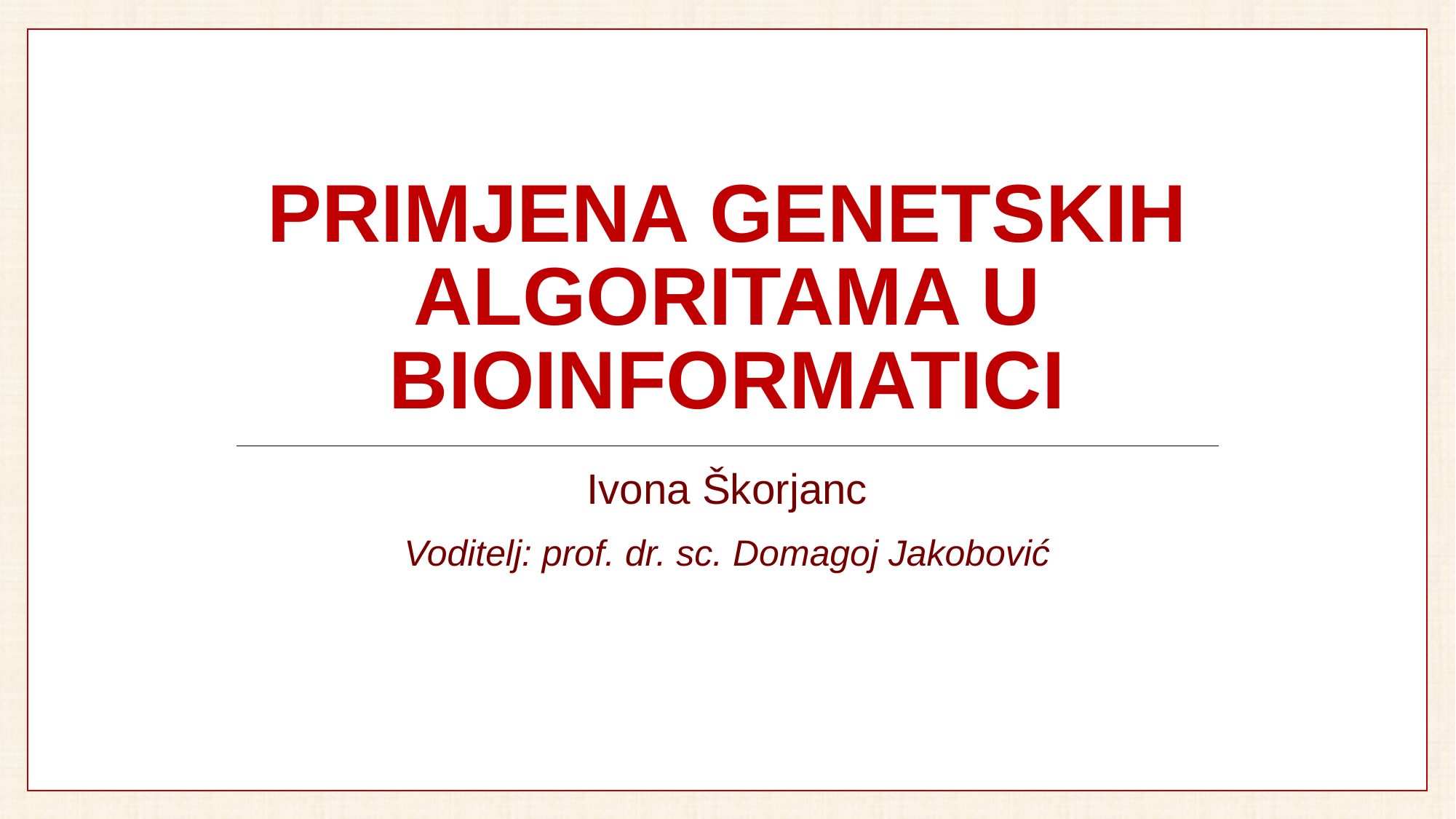

# Primjena genetskih algoritama u bioinformatici
Ivona Škorjanc
Voditelj: prof. dr. sc. Domagoj Jakobović